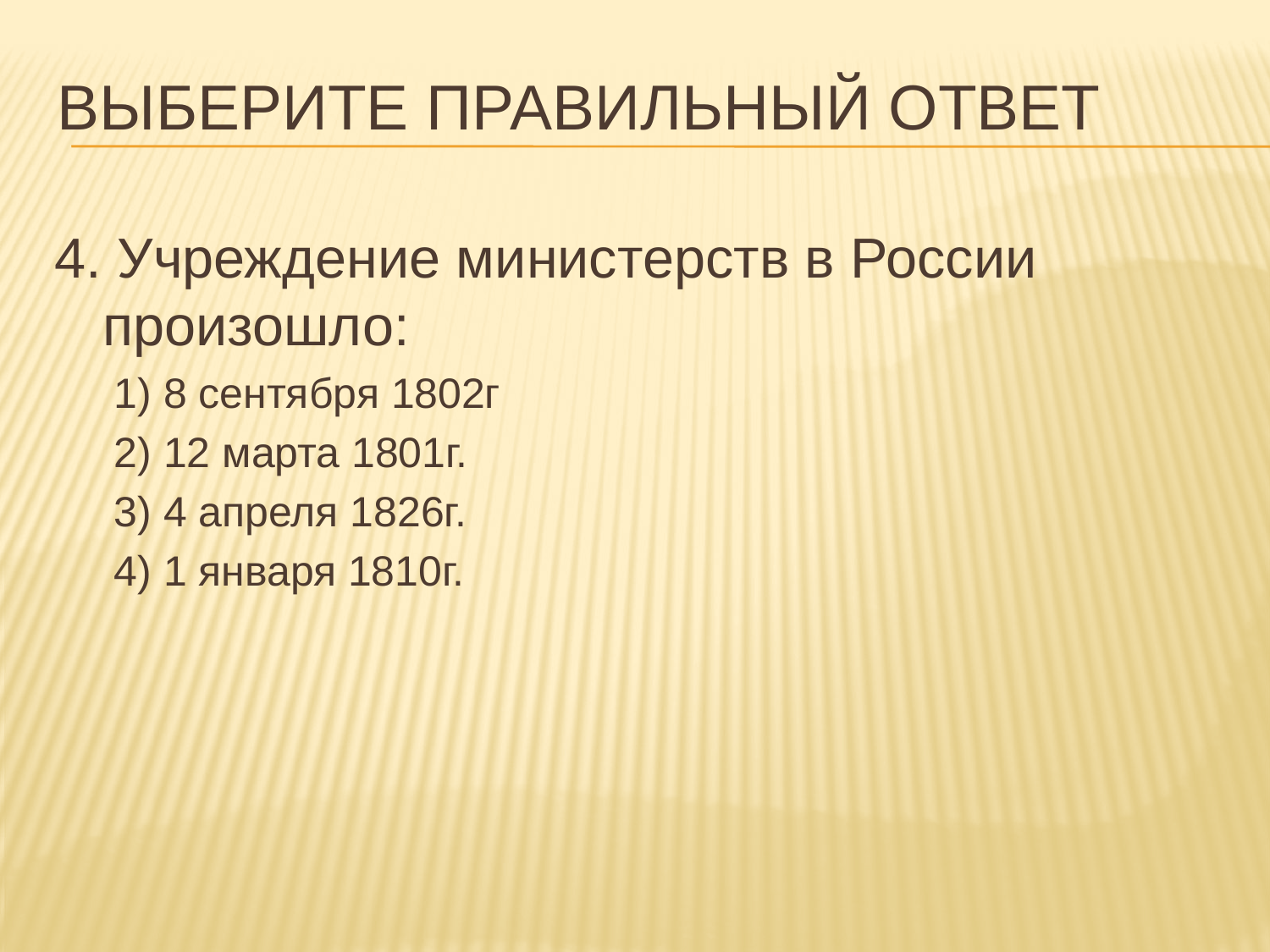

# Выберите правильный ответ
4. Учреждение министерств в России произошло:
     1) 8 сентября 1802г
     2) 12 марта 1801г.
     3) 4 апреля 1826г.
     4) 1 января 1810г.